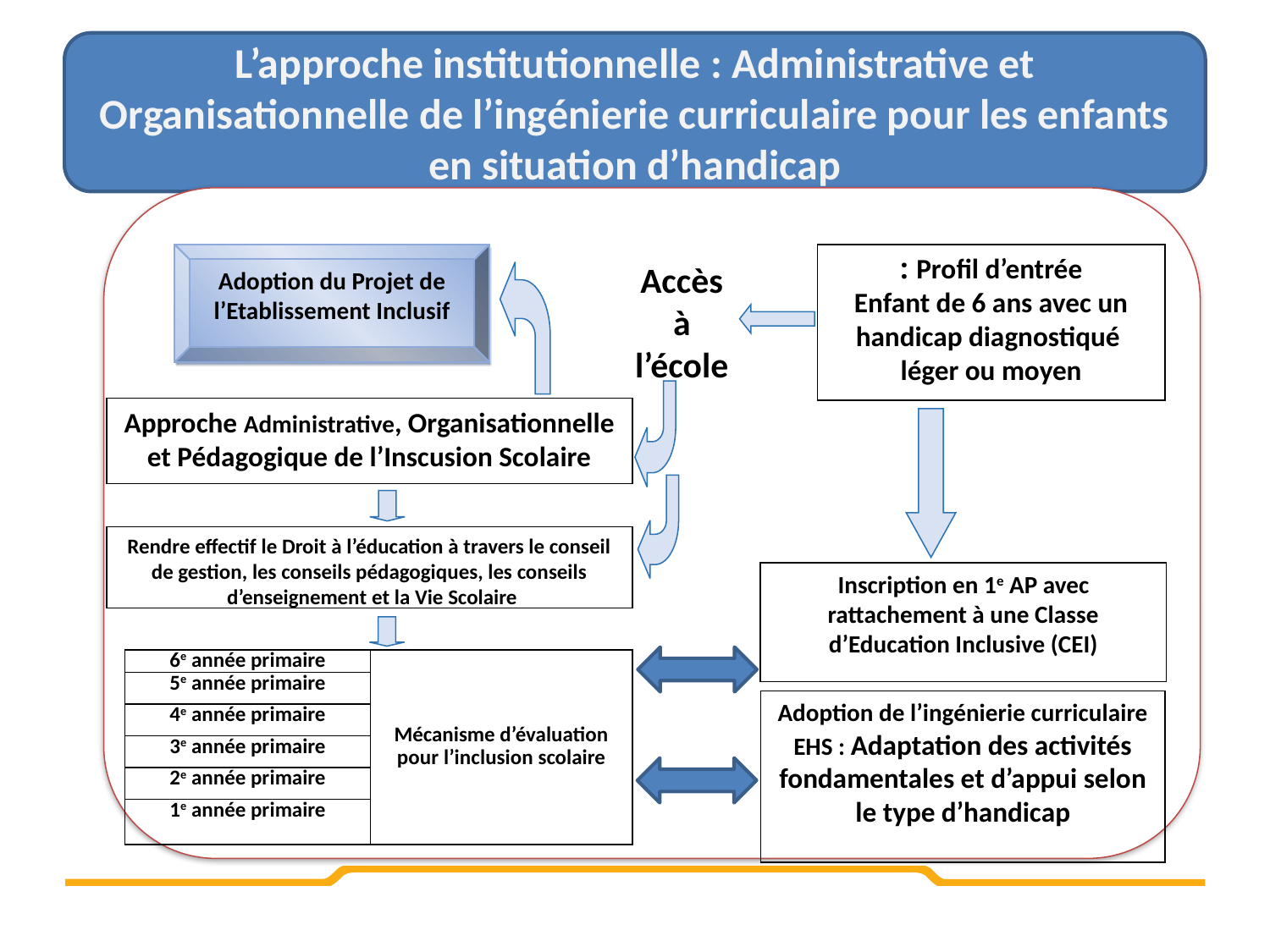

L’approche institutionnelle : Administrative et Organisationnelle de l’ingénierie curriculaire pour les enfants en situation d’handicap

Adoption du Projet de l’Etablissement Inclusif
Profil d’entrée :
Enfant de 6 ans avec un handicap diagnostiqué  léger ou moyen
Accès à l’école

Approche Administrative, Organisationnelle et Pédagogique de l’Inscusion Scolaire

Rendre effectif le Droit à l’éducation à travers le conseil de gestion, les conseils pédagogiques, les conseils d’enseignement et la Vie Scolaire
Inscription en 1e AP avec rattachement à une Classe d’Education Inclusive (CEI)

| 6e année primaire | Mécanisme d’évaluation pour l’inclusion scolaire |
| --- | --- |
| 5e année primaire |  |
| 4e année primaire |  |
| 3e année primaire |  |
| 2e année primaire |  |
| 1e année primaire |  |
Adoption de l’ingénierie curriculaire EHS : Adaptation des activités fondamentales et d’appui selon le type d’handicap